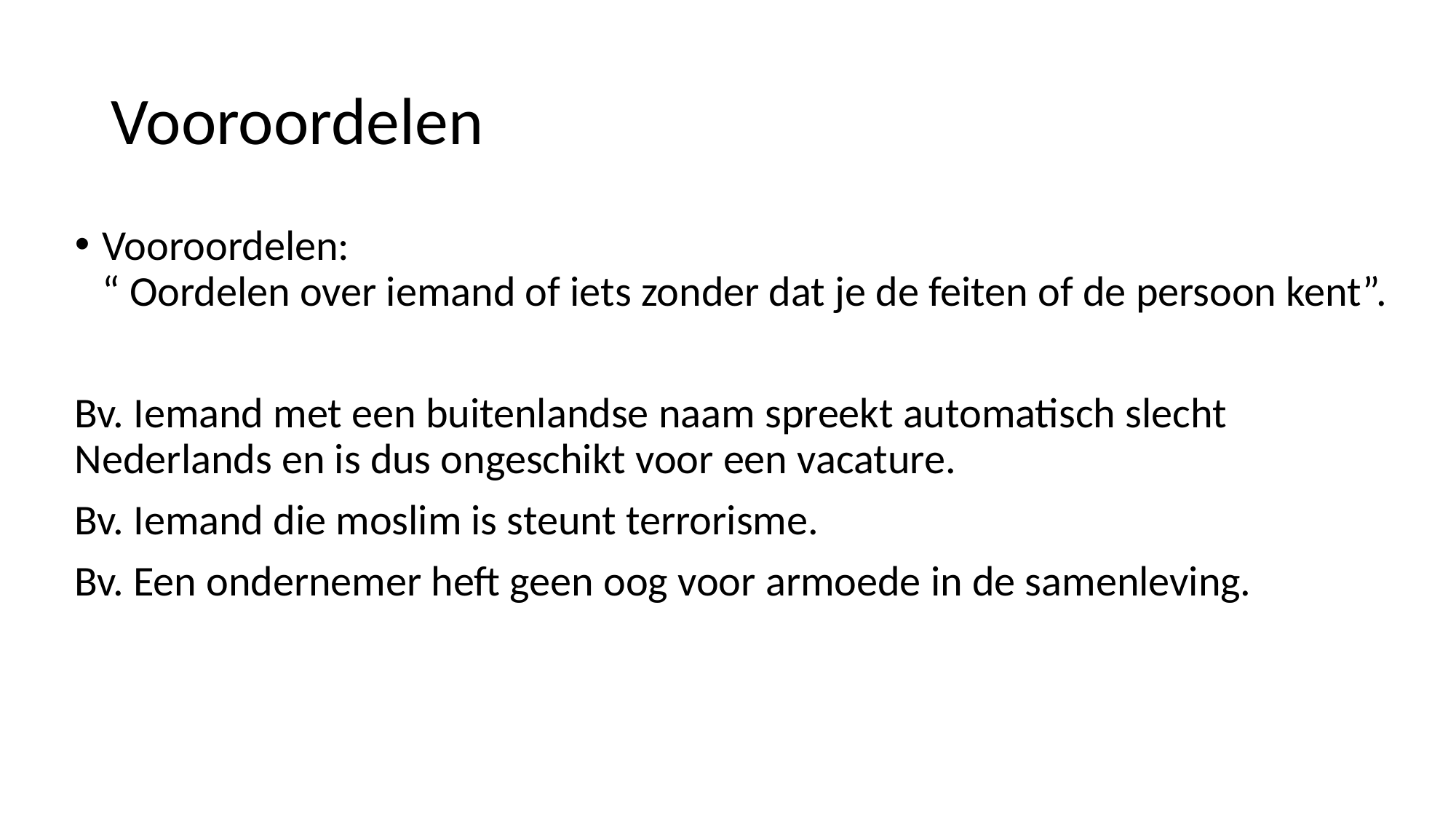

# Vooroordelen
Vooroordelen:
“ Oordelen over iemand of iets zonder dat je de feiten of de persoon kent”.

Bv. Iemand met een buitenlandse naam spreekt automatisch slecht Nederlands en is dus ongeschikt voor een vacature.
Bv. Iemand die moslim is steunt terrorisme.
Bv. Een ondernemer heft geen oog voor armoede in de samenleving.